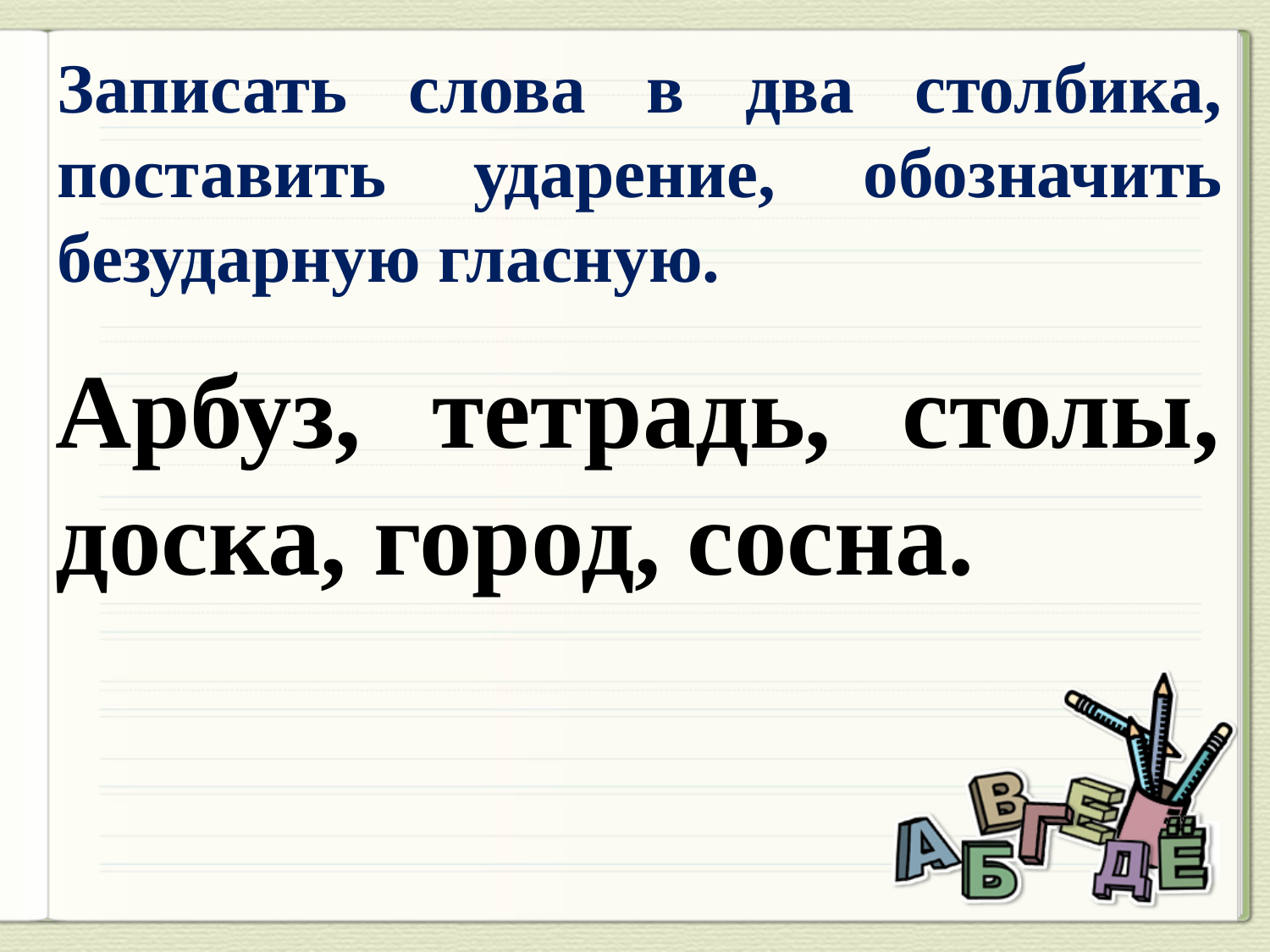

Записать слова в два столбика, поставить ударение, обозначить безударную гласную.
Арбуз, тетрадь, столы, доска, город, сосна.